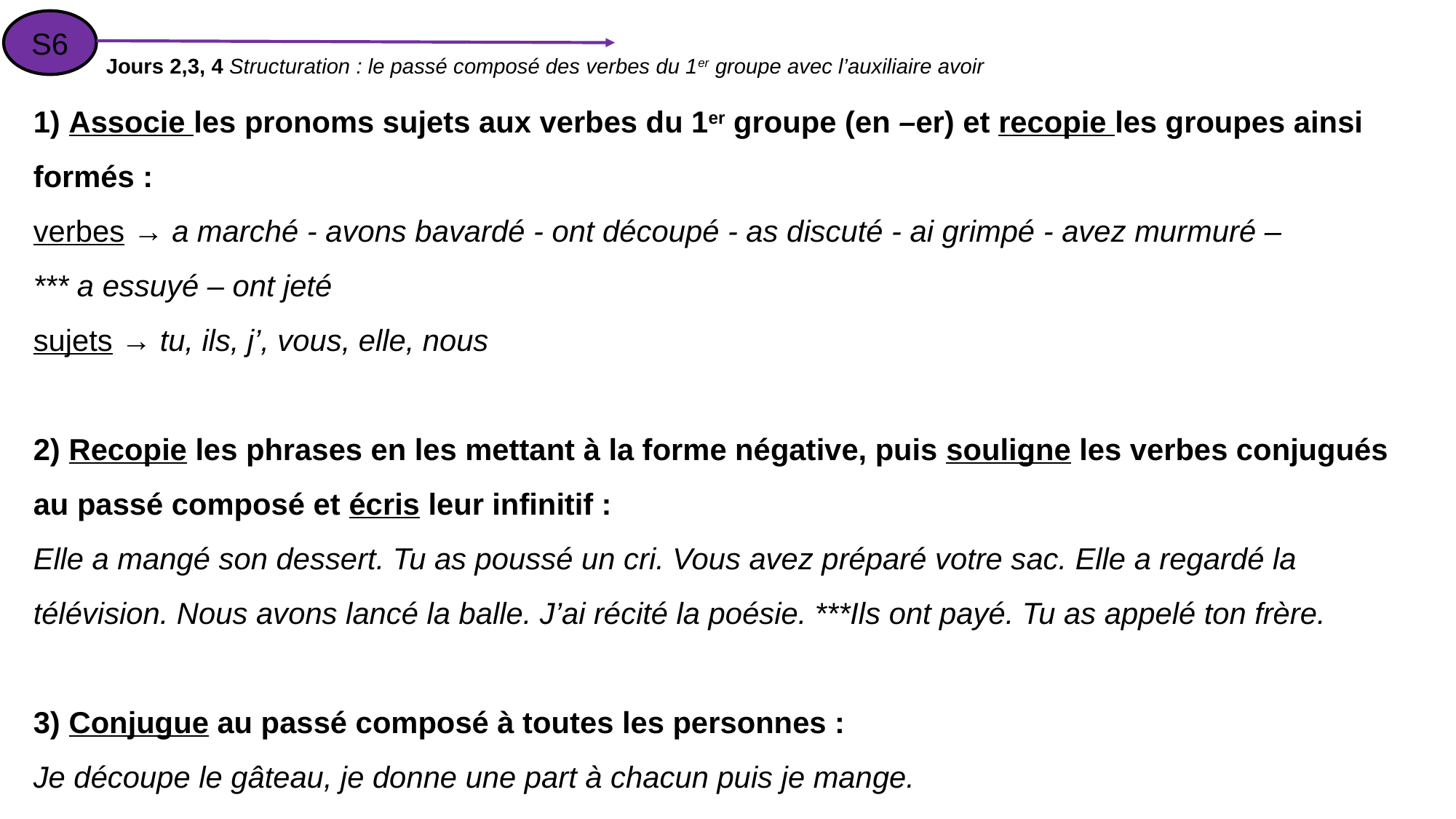

S6
Jours 2,3, 4 Structuration : le passé composé des verbes du 1er groupe avec l’auxiliaire avoir
1) Associe les pronoms sujets aux verbes du 1er groupe (en –er) et recopie les groupes ainsi formés :
verbes → a marché - avons bavardé - ont découpé - as discuté - ai grimpé - avez murmuré –
*** a essuyé – ont jeté
sujets → tu, ils, j’, vous, elle, nous

2) Recopie les phrases en les mettant à la forme négative, puis souligne les verbes conjugués au passé composé et écris leur infinitif :
Elle a mangé son dessert. Tu as poussé un cri. Vous avez préparé votre sac. Elle a regardé la télévision. Nous avons lancé la balle. J’ai récité la poésie. ***Ils ont payé. Tu as appelé ton frère.

3) Conjugue au passé composé à toutes les personnes :
Je découpe le gâteau, je donne une part à chacun puis je mange.